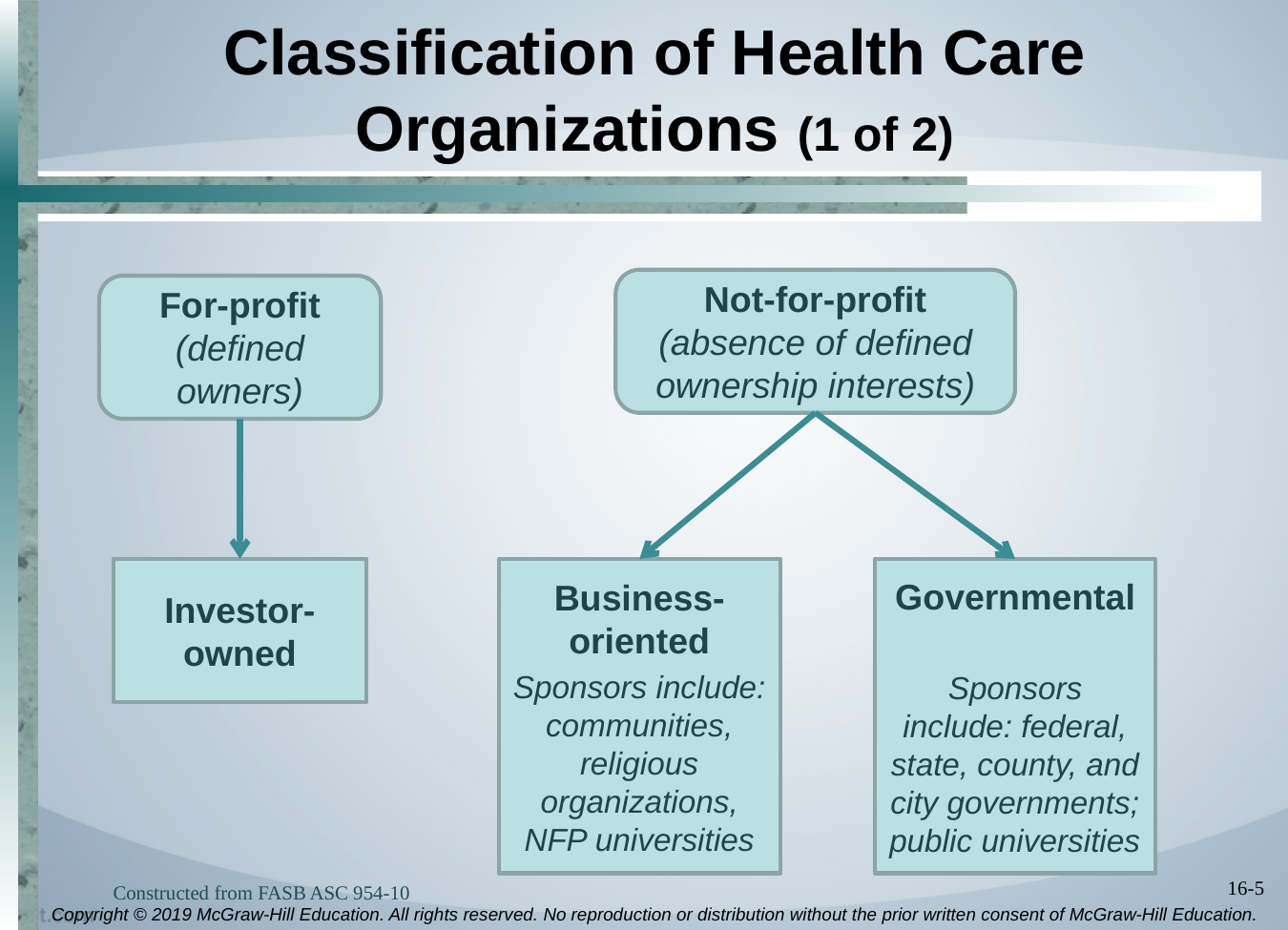

# Classification of Health Care Organizations (1 of 2)
Not-for-profit (absence of defined ownership interests)
For-profit (defined owners)
Investor- owned
Business-oriented
Sponsors include: communities, religious organizations, NFP universities
Governmental

Sponsors include: federal, state, county, and city governments; public universities
Constructed from FASB ASC 954-10